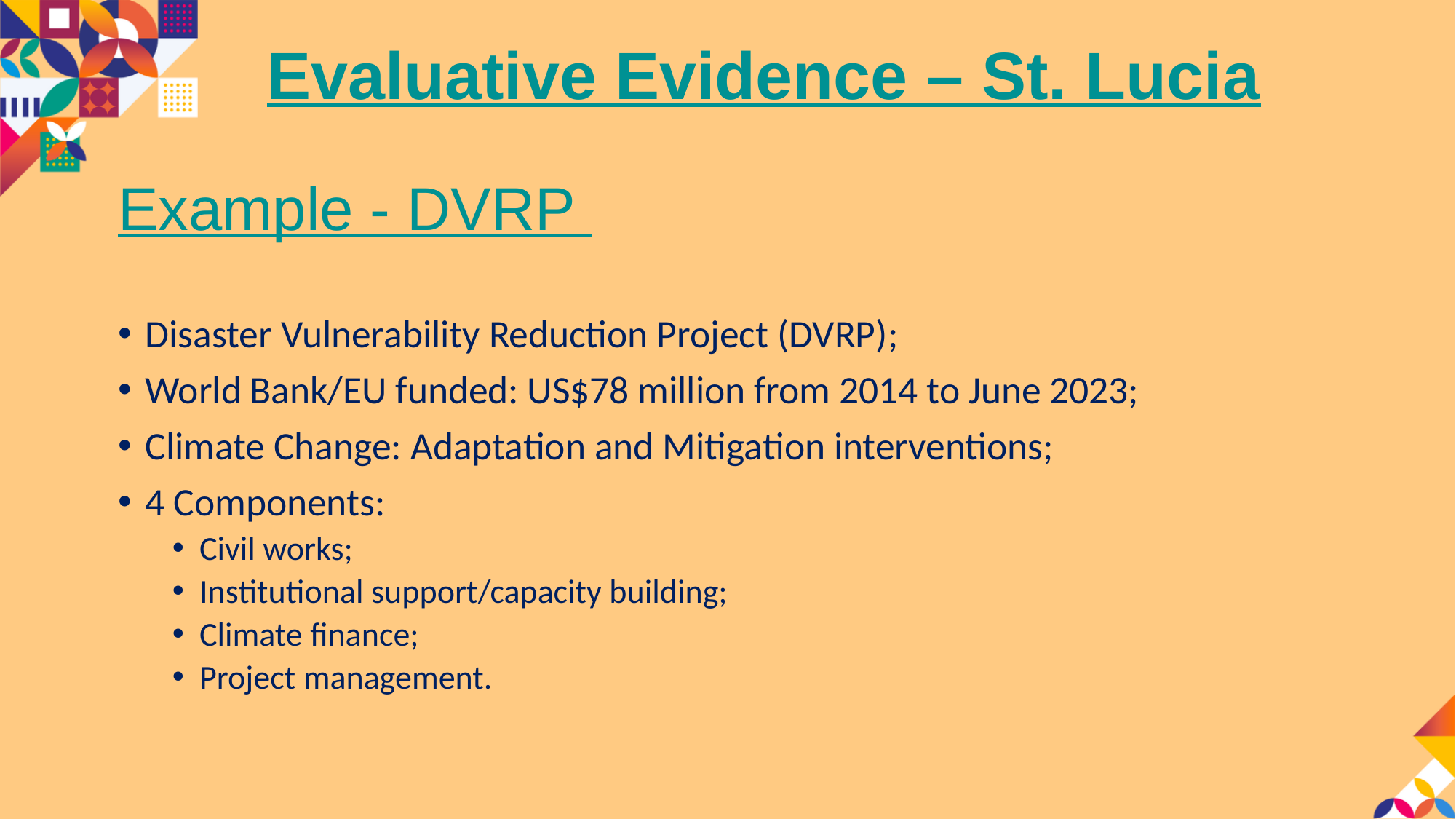

# Evaluative Evidence – St. Lucia
Example - DVRP

Disaster Vulnerability Reduction Project (DVRP);
World Bank/EU funded: US$78 million from 2014 to June 2023;
Climate Change: Adaptation and Mitigation interventions;
4 Components:
Civil works;
Institutional support/capacity building;
Climate finance;
Project management.